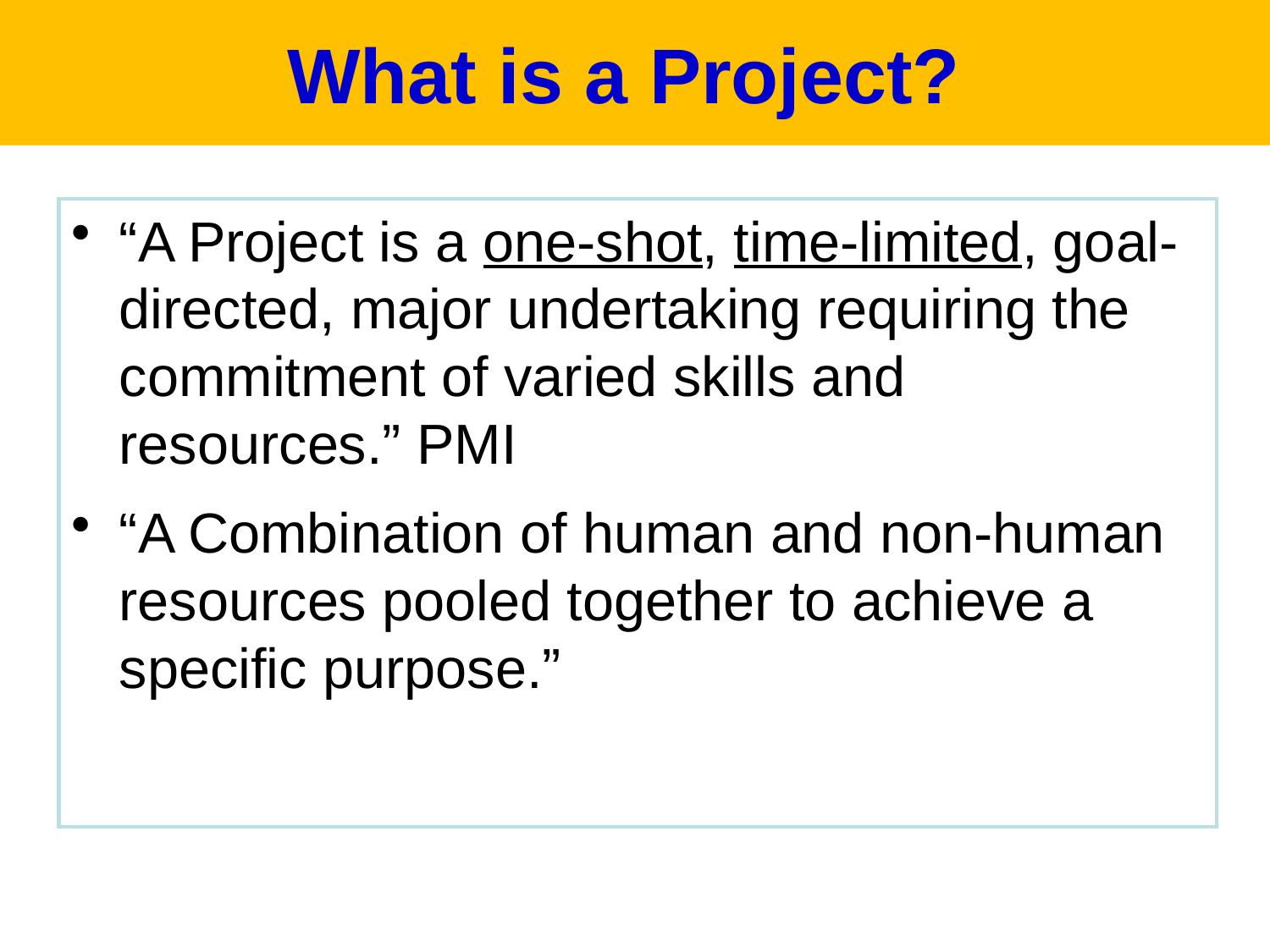

What is a Project?
“A Project is a one-shot, time-limited, goal-directed, major undertaking requiring the commitment of varied skills and resources.” PMI
“A Combination of human and non-human resources pooled together to achieve a specific purpose.”